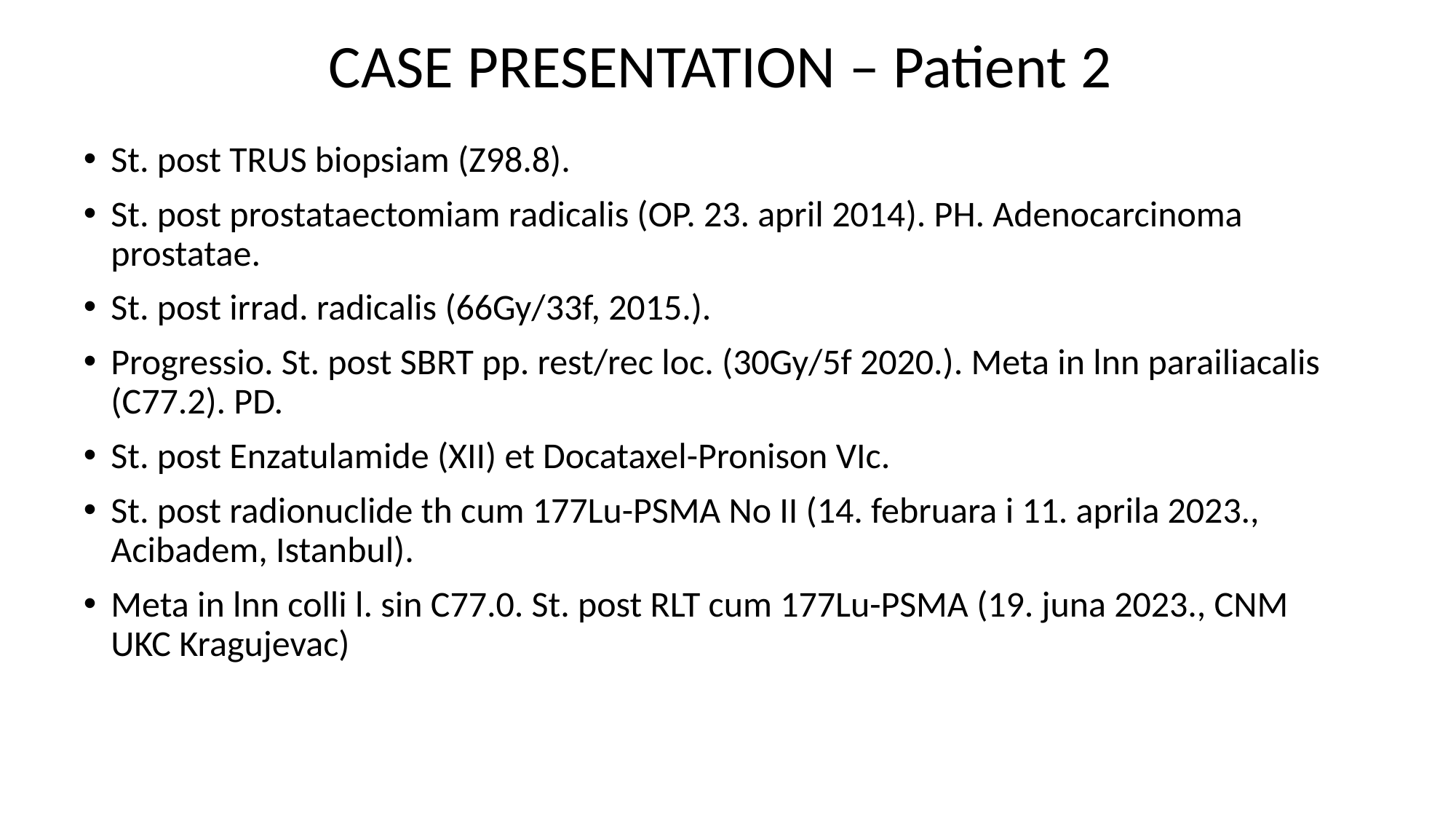

CASE PRESENTATION – Patient 2
St. post TRUS biopsiam (Z98.8).
St. post prostataectomiam radicalis (OP. 23. april 2014). PH. Adenocarcinoma prostatae.
St. post irrad. radicalis (66Gy/33f, 2015.).
Progressio. St. post SBRT pp. rest/rec loc. (30Gy/5f 2020.). Meta in lnn parailiacalis (C77.2). PD.
St. post Enzatulamide (XII) et Docataxel-Pronison VIc.
St. post radionuclide th cum 177Lu-PSMA No II (14. februara i 11. aprila 2023., Acibadem, Istanbul).
Meta in lnn colli l. sin C77.0. St. post RLT cum 177Lu-PSMA (19. juna 2023., CNM UKC Kragujevac)